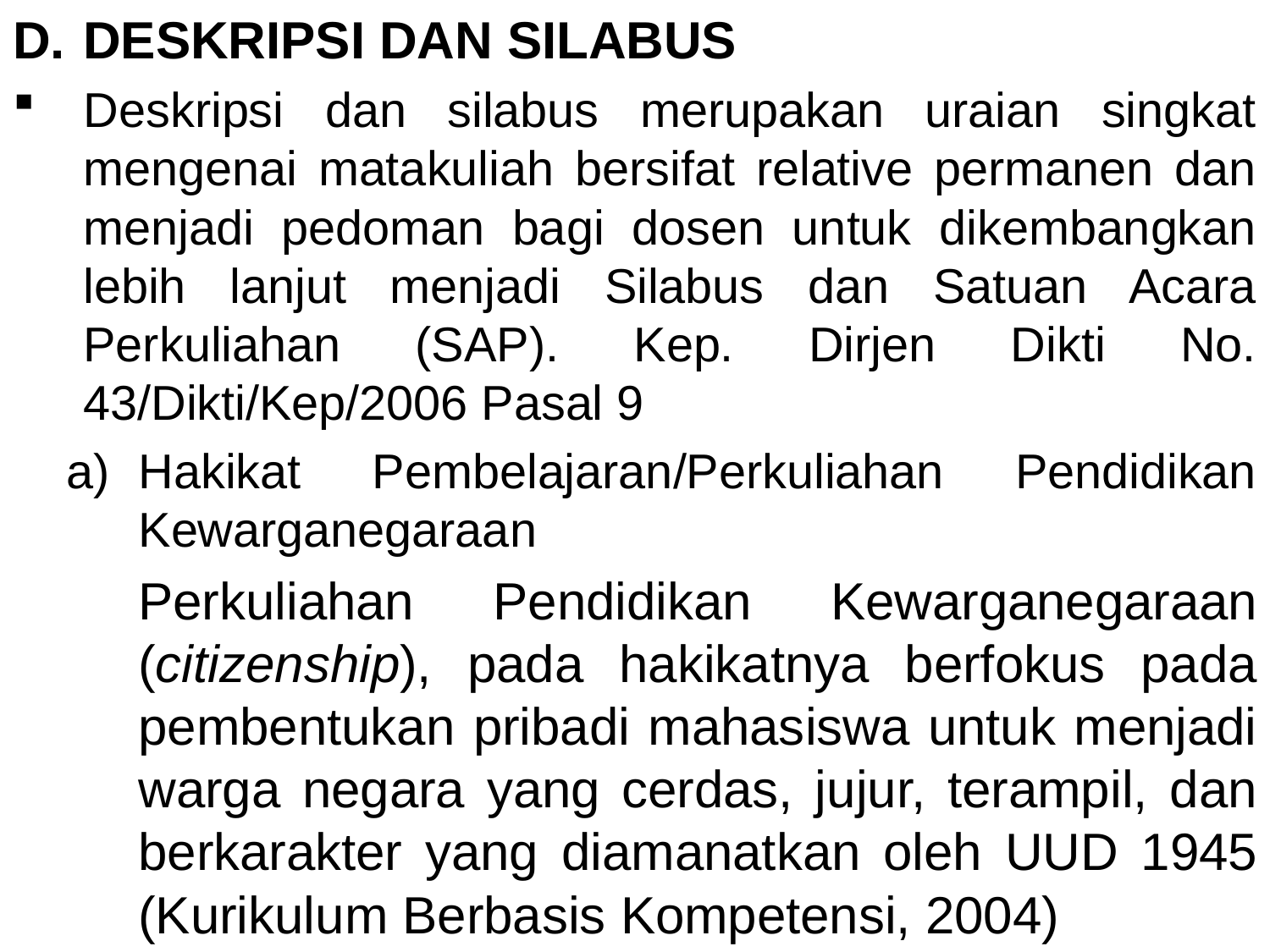

DESKRIPSI DAN SILABUS
Deskripsi dan silabus merupakan uraian singkat mengenai matakuliah bersifat relative permanen dan menjadi pedoman bagi dosen untuk dikembangkan lebih lanjut menjadi Silabus dan Satuan Acara Perkuliahan (SAP). Kep. Dirjen Dikti No. 43/Dikti/Kep/2006 Pasal 9
Hakikat Pembelajaran/Perkuliahan Pendidikan Kewarganegaraan
	Perkuliahan Pendidikan Kewarganegaraan (citizenship), pada hakikatnya berfokus pada pembentukan pribadi mahasiswa untuk menjadi warga negara yang cerdas, jujur, terampil, dan berkarakter yang diamanatkan oleh UUD 1945 (Kurikulum Berbasis Kompetensi, 2004)